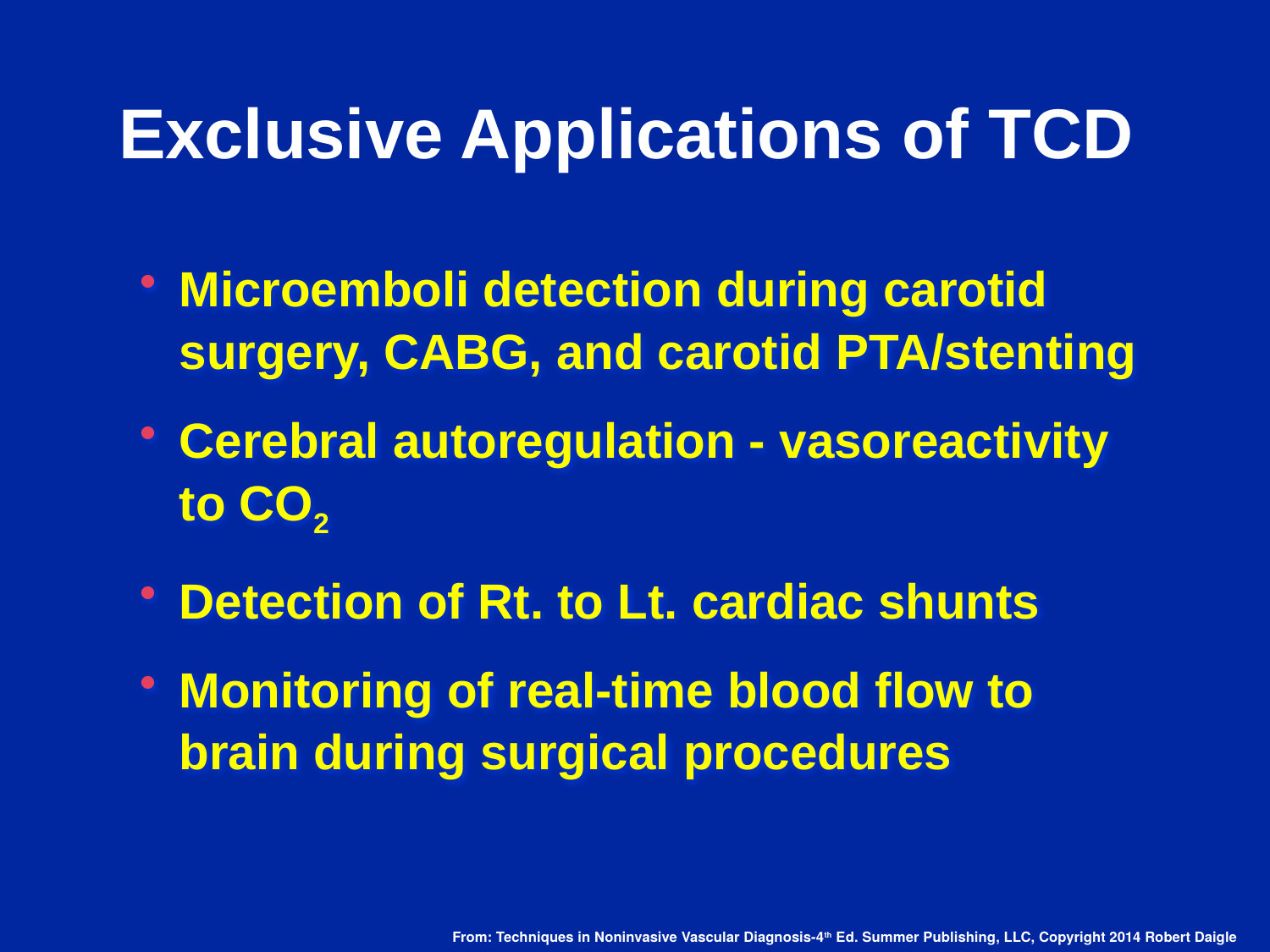

# Exclusive Applications of TCD
Microemboli detection during carotid surgery, CABG, and carotid PTA/stenting
Cerebral autoregulation - vasoreactivity to CO2
Detection of Rt. to Lt. cardiac shunts
Monitoring of real-time blood flow to brain during surgical procedures